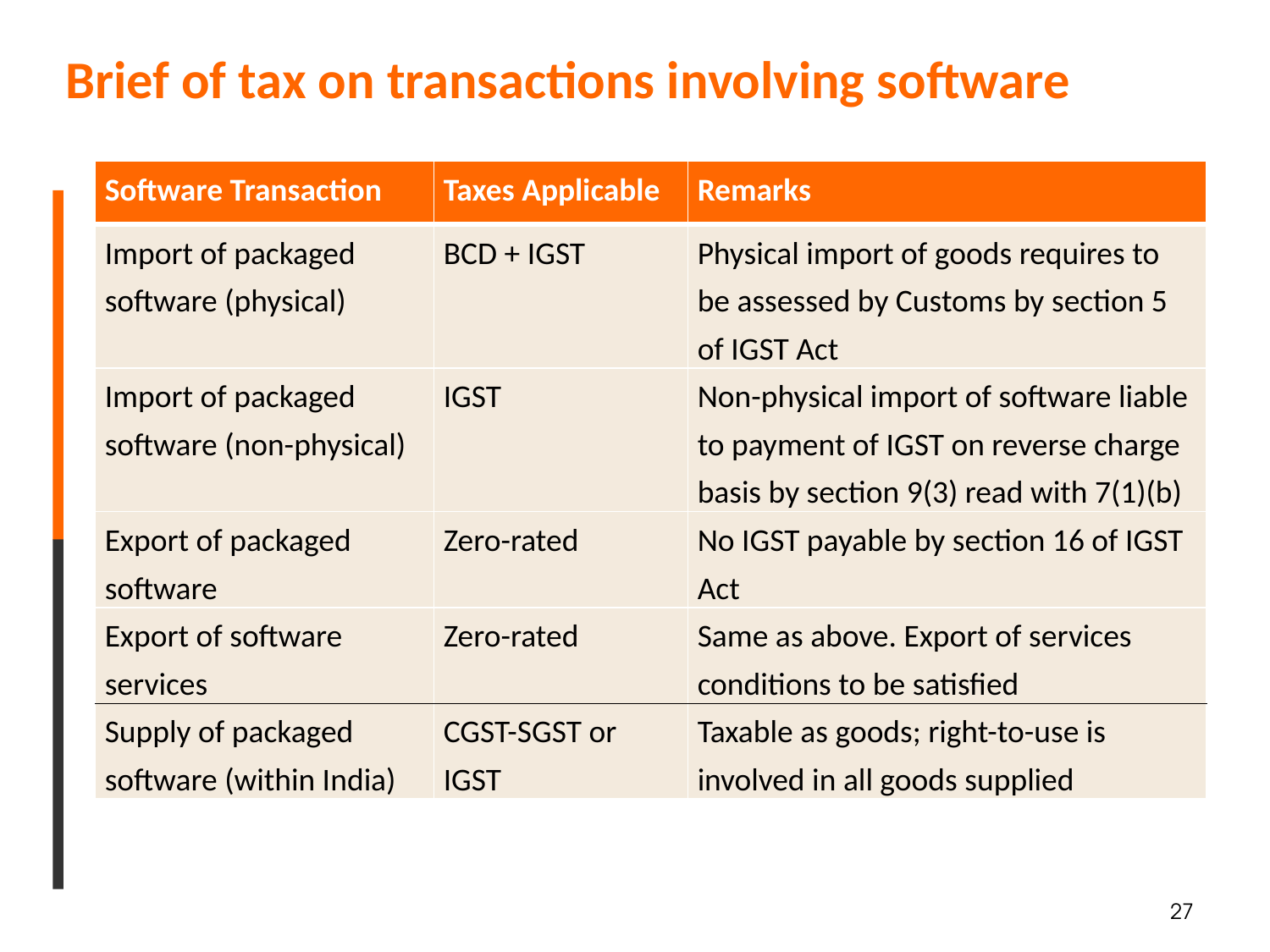

Brief of tax on transactions involving software
| Software Transaction | Taxes Applicable | Remarks |
| --- | --- | --- |
| Import of packaged software (physical) | BCD + IGST | Physical import of goods requires to be assessed by Customs by section 5 of IGST Act |
| Import of packaged software (non-physical) | IGST | Non-physical import of software liable to payment of IGST on reverse charge basis by section 9(3) read with 7(1)(b) |
| Export of packaged software | Zero-rated | No IGST payable by section 16 of IGST Act |
| Export of software services | Zero-rated | Same as above. Export of services conditions to be satisfied |
| Supply of packaged software (within India) | CGST-SGST or IGST | Taxable as goods; right-to-use is involved in all goods supplied |
27